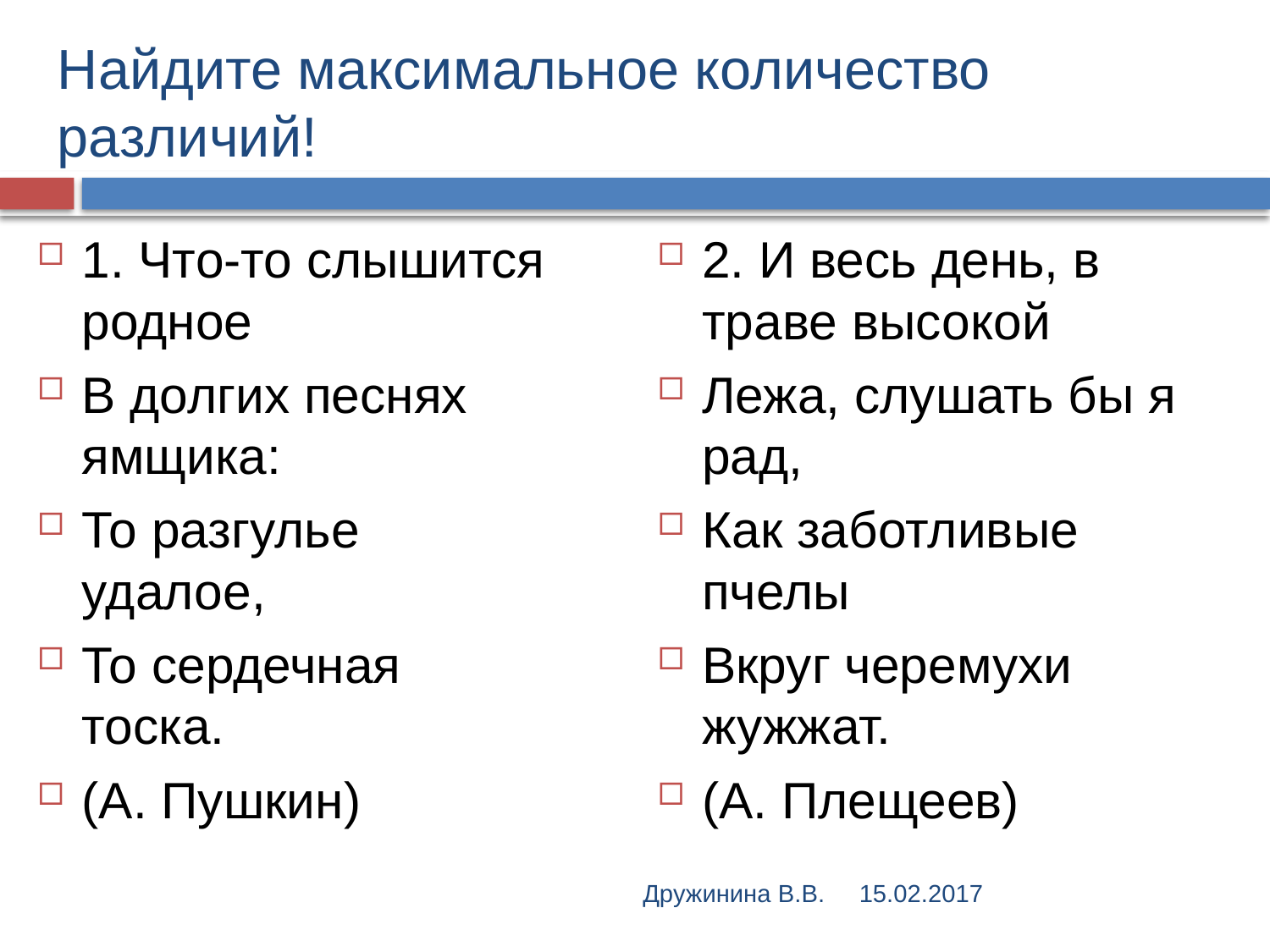

# Найдите максимальное количество различий!
1. Что-то слышится родное
В долгих песнях ямщика:
То разгулье удалое,
То сердечная тоска.
(А. Пушкин)

2. И весь день, в траве высокой
Лежа, слушать бы я рад,
Как заботливые пчелы
Вкруг черемухи жужжат.
(А. Плещеев)

Дружинина В.В.
15.02.2017